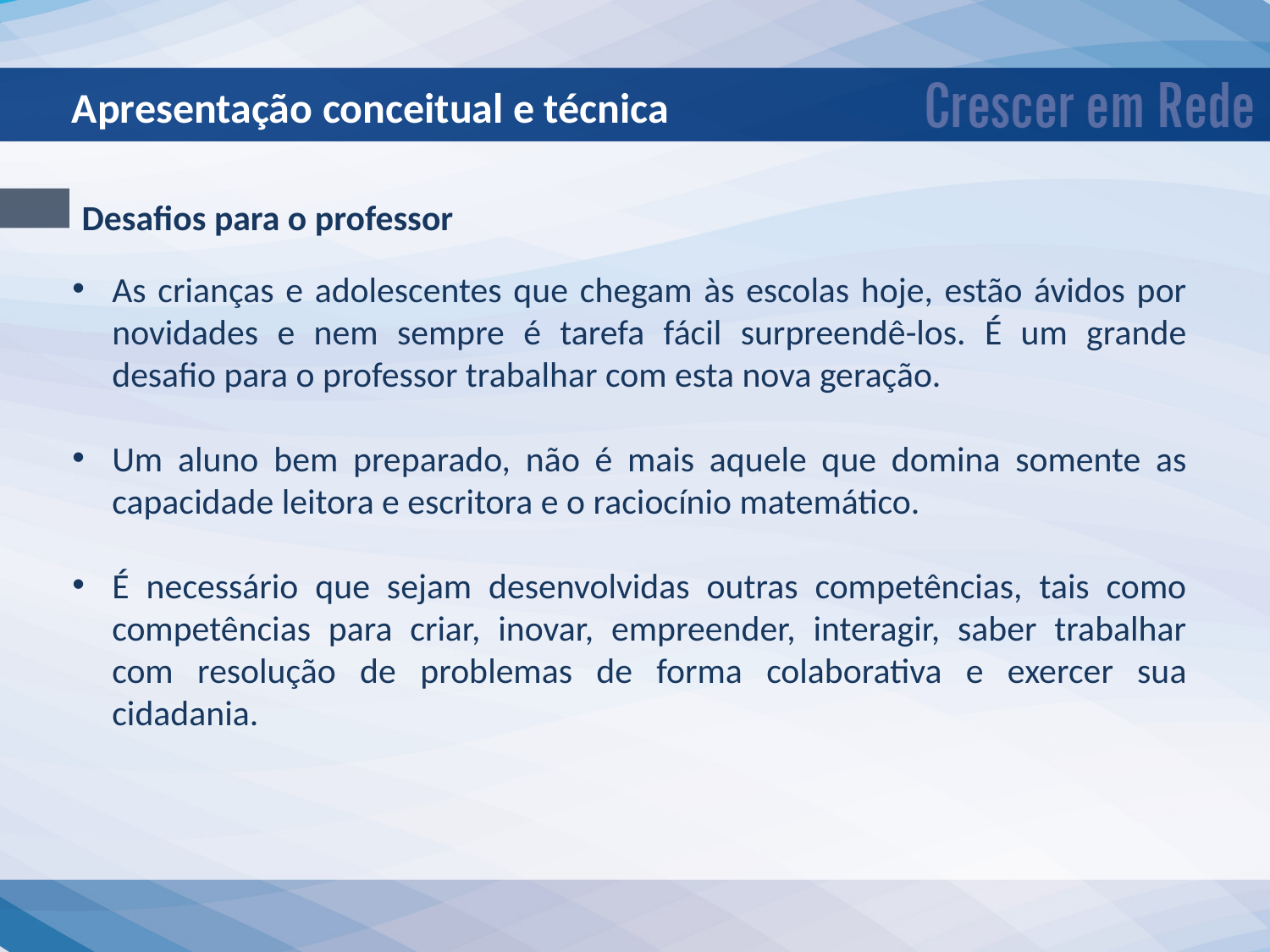

Apresentação conceitual e técnica
Desafios para o professor

As crianças e adolescentes que chegam às escolas hoje, estão ávidos por novidades e nem sempre é tarefa fácil surpreendê-los. É um grande desafio para o professor trabalhar com esta nova geração.

Um aluno bem preparado, não é mais aquele que domina somente as capacidade leitora e escritora e o raciocínio matemático.

É necessário que sejam desenvolvidas outras competências, tais como competências para criar, inovar, empreender, interagir, saber trabalhar com resolução de problemas de forma colaborativa e exercer sua cidadania.